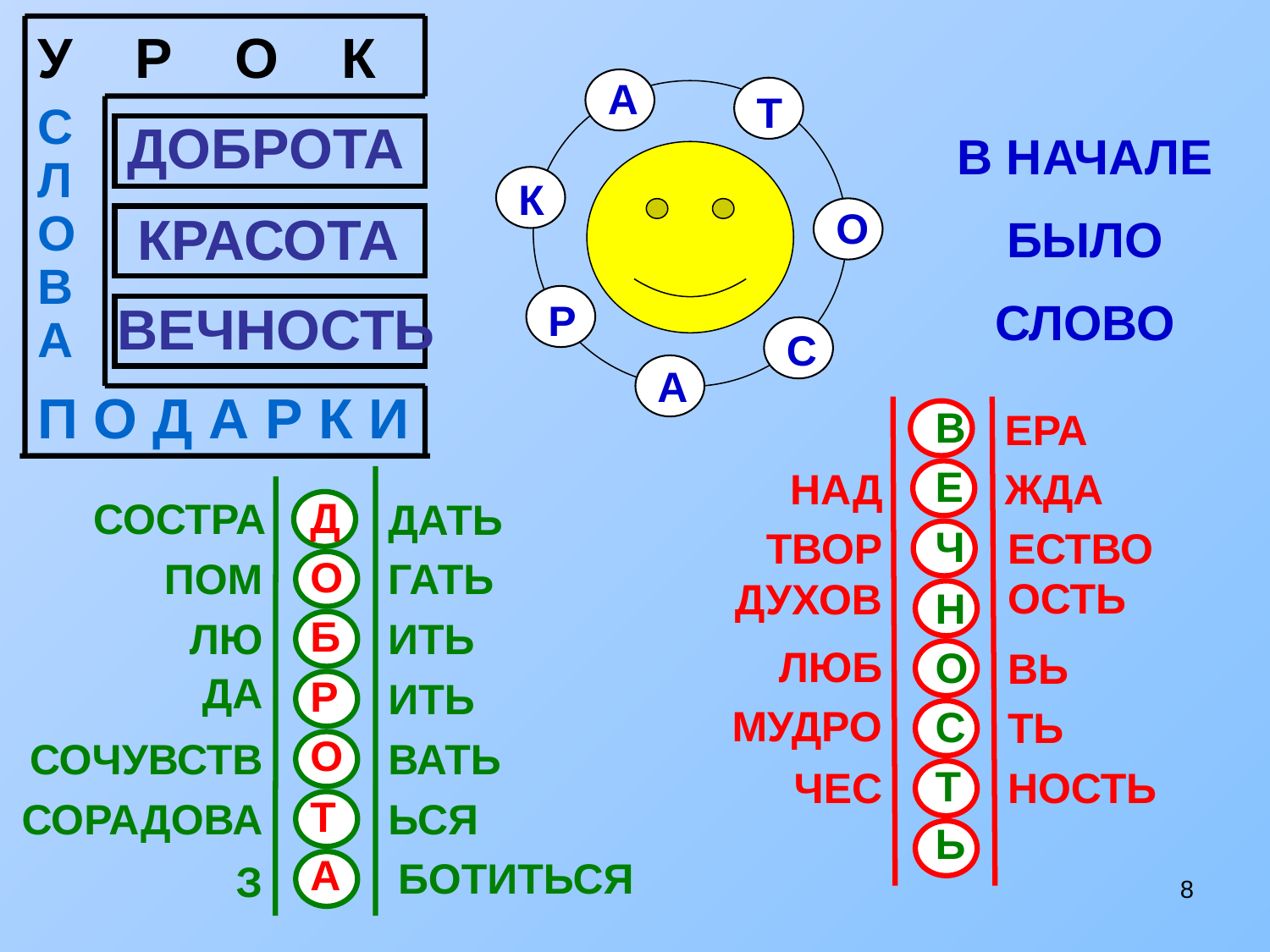

У    Р    О    К

А

Т

С  Л  О  В
А

# В НАЧАЛЕ БЫЛО СЛОВО
ДОБРОТА

К

О
КРАСОТА

ВЕЧНОСТЬ
Р

С
А

П О Д А Р К И

В

ЕРА

Е

НАД
ЖДА

Д
СОСТРА
ДАТЬ

Ч
ТВОР
ЕСТВО

О
ГАТЬ
ПОМ

ОСТЬ
ДУХОВ
Н

Б
ЛЮ
ИТЬ

ЛЮБ
О
ВЬ

ДА
Р
ИТЬ

МУДРО
С
ТЬ

О
СОЧУВСТВ
ВАТЬ

Т
ЧЕС
НОСТЬ

Т
СОРАДОВА
ЬСЯ

Ь

А
БОТИТЬСЯ
З

8